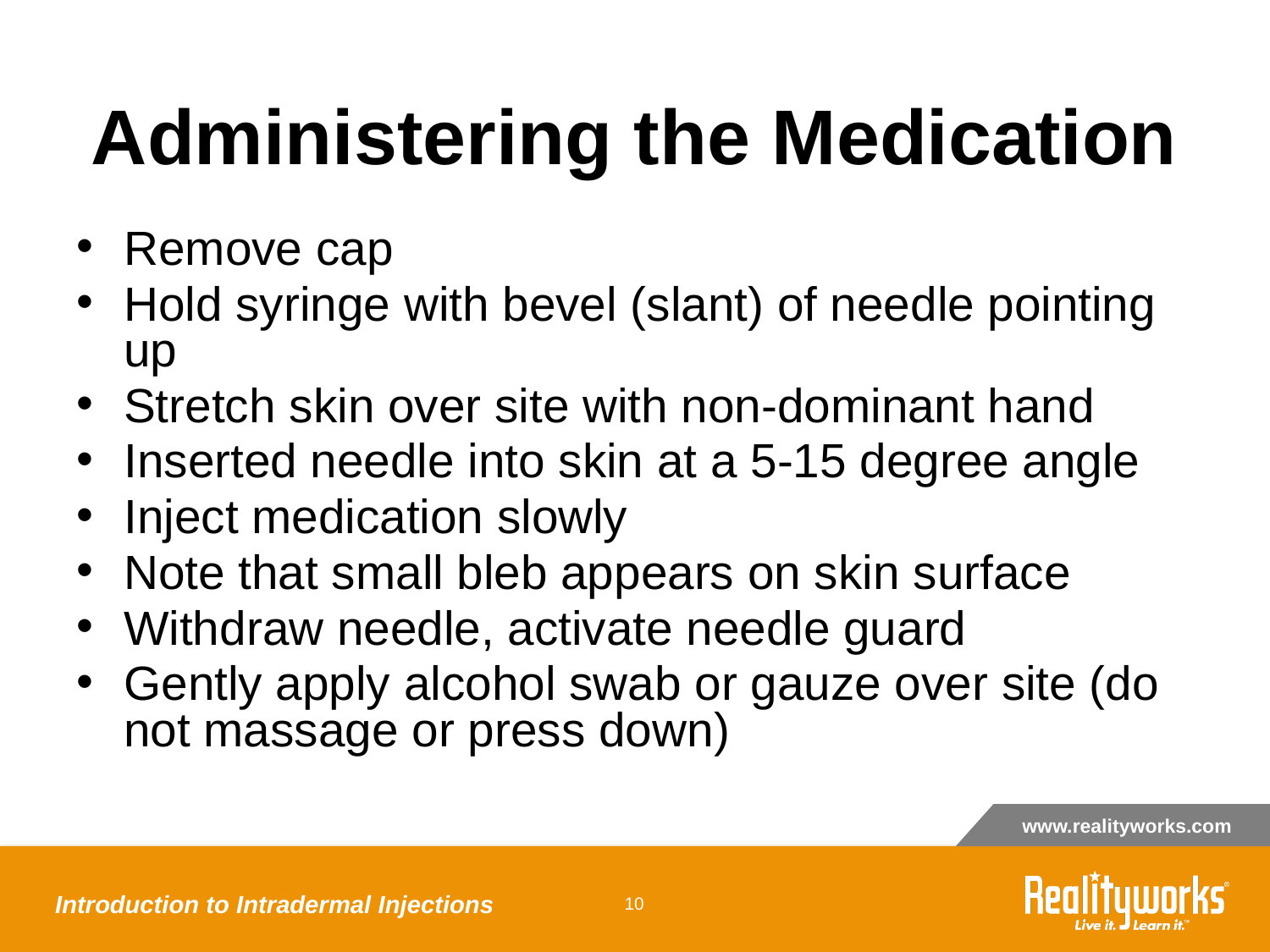

# Administering the Medication
Remove cap
Hold syringe with bevel (slant) of needle pointing up
Stretch skin over site with non-dominant hand
Inserted needle into skin at a 5-15 degree angle
Inject medication slowly
Note that small bleb appears on skin surface
Withdraw needle, activate needle guard
Gently apply alcohol swab or gauze over site (do not massage or press down)
Introduction to Intradermal Injections
10